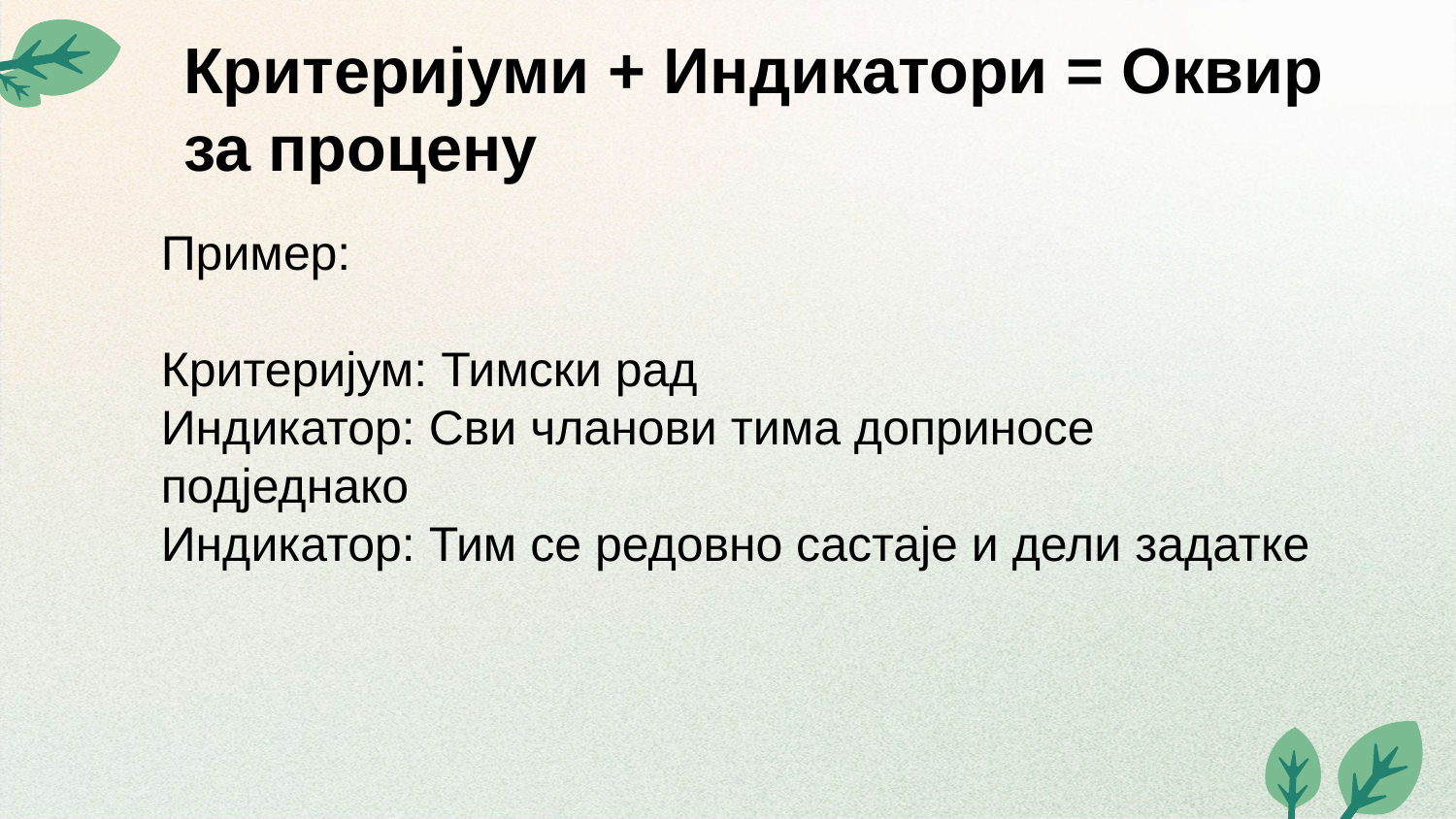

Критеријуми + Индикатори = Оквир за процену
Пример:

Критеријум: Тимски рад
Индикатор: Сви чланови тима доприносе подједнако
Индикатор: Тим се редовно састаје и дели задатке